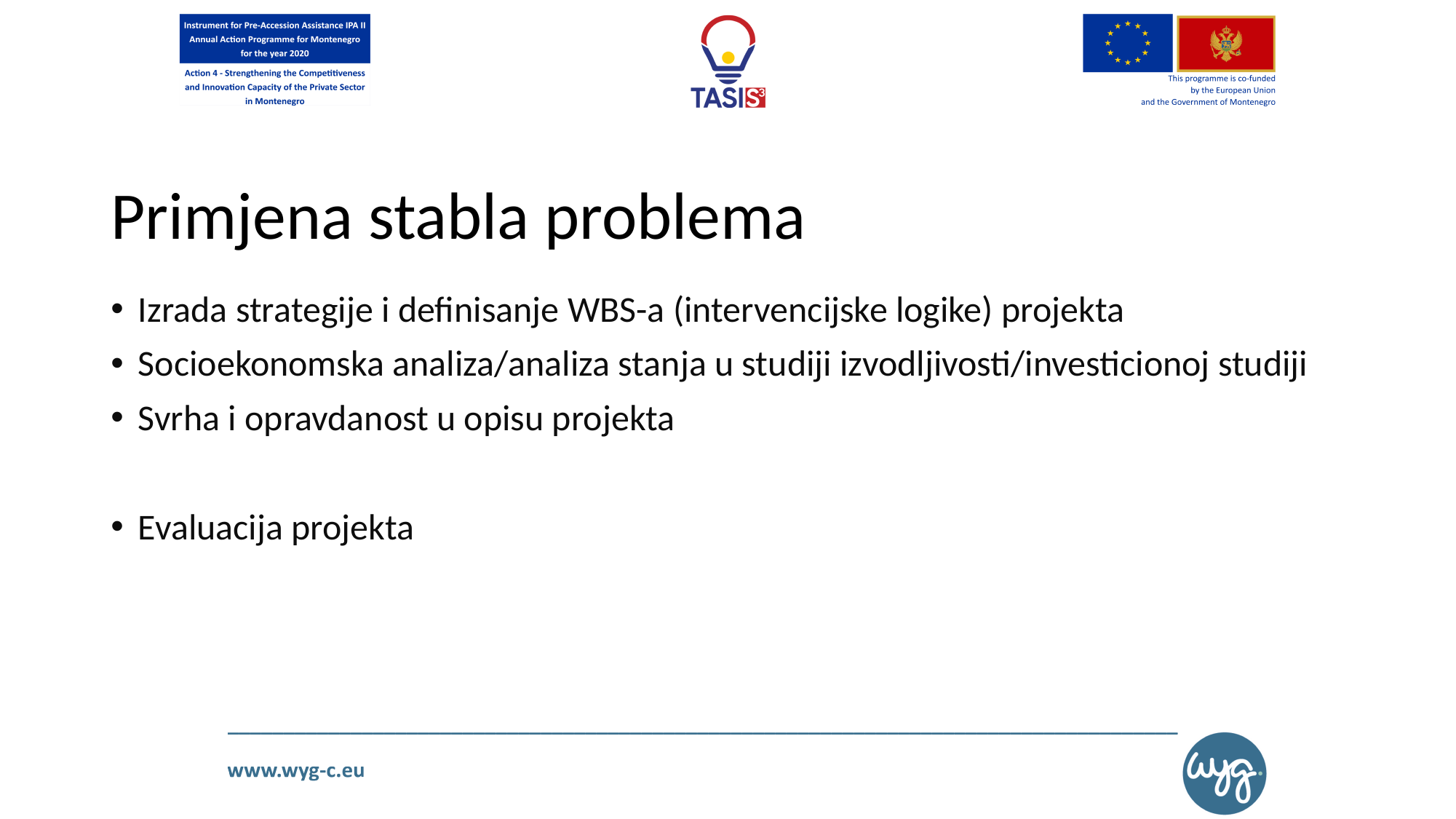

# Primjena stabla problema
Izrada strategije i definisanje WBS-a (intervencijske logike) projekta
Socioekonomska analiza/analiza stanja u studiji izvodljivosti/investicionoj studiji
Svrha i opravdanost u opisu projekta

Evaluacija projekta